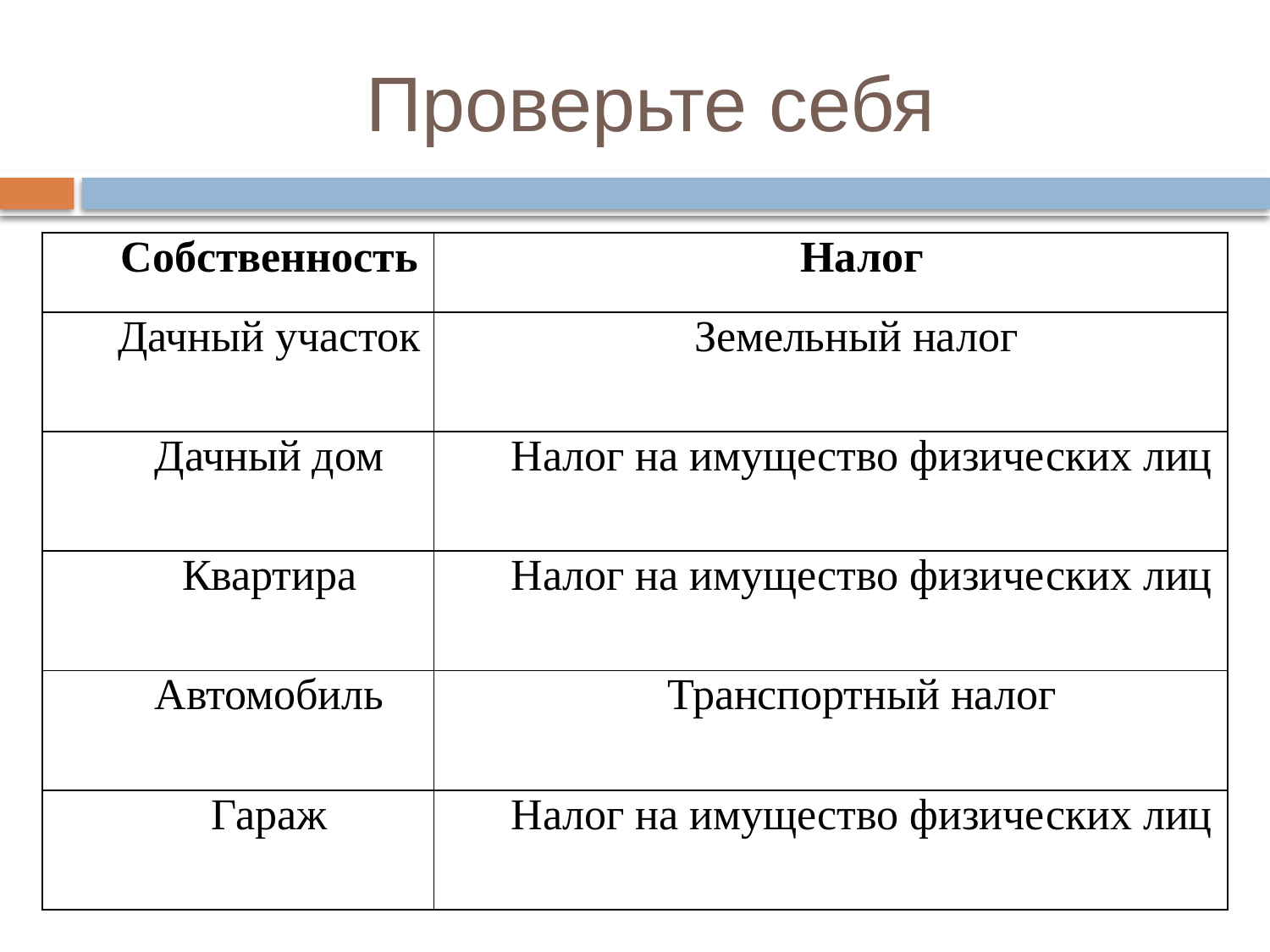

# Проверьте себя
| Собственность | Налог |
| --- | --- |
| Дачный участок | Земельный налог |
| Дачный дом | Налог на имущество физических лиц |
| Квартира | Налог на имущество физических лиц |
| Автомобиль | Транспортный налог |
| Гараж | Налог на имущество физических лиц |